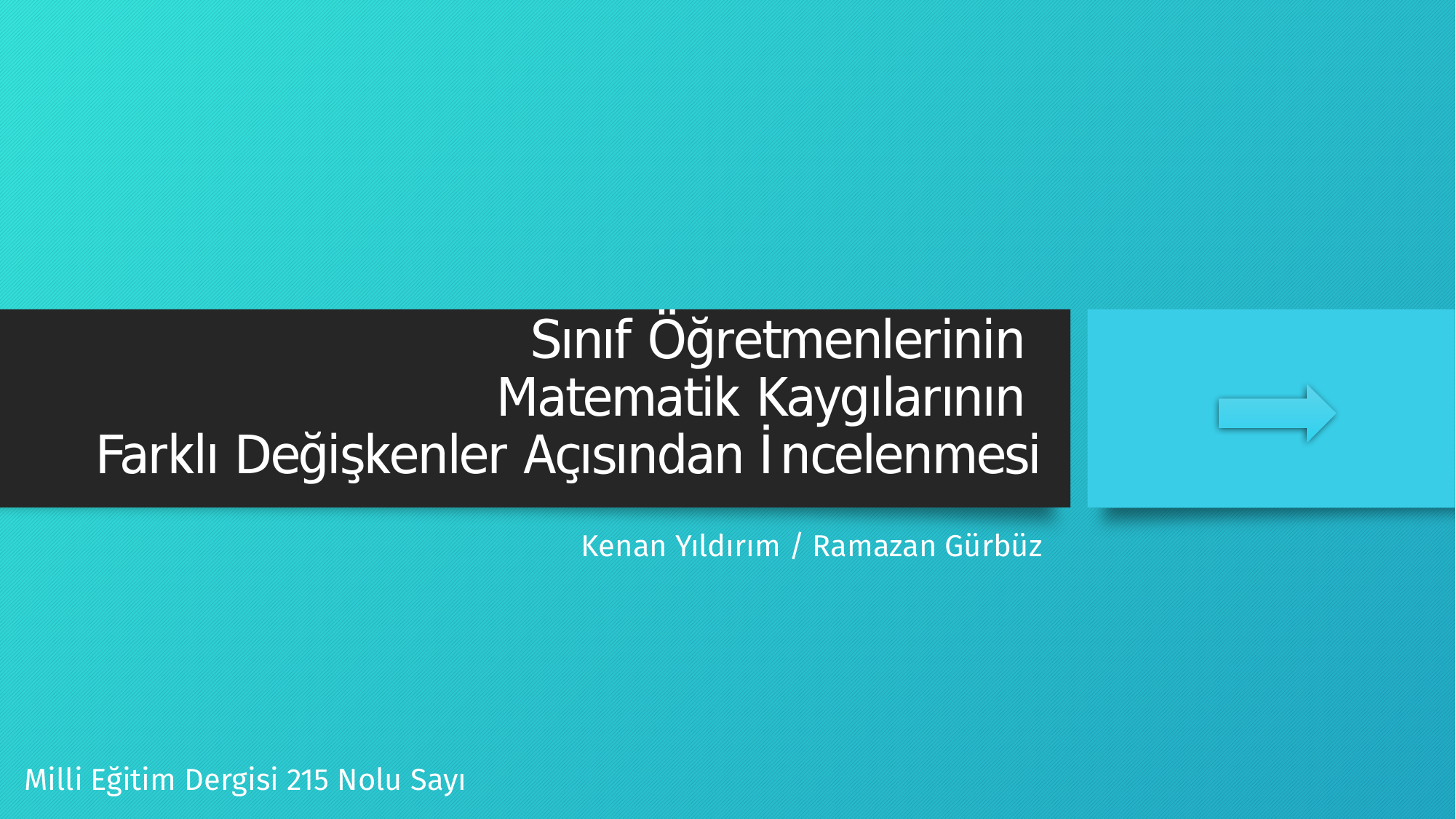

# Sınıf Öğretmenlerinin Matematik Kaygılarının Farklı Değişkenler Açısından İncelenmesi

Kenan Yıldırım / Ramazan Gürbüz
Milli Eğitim Dergisi 215 Nolu Sayı